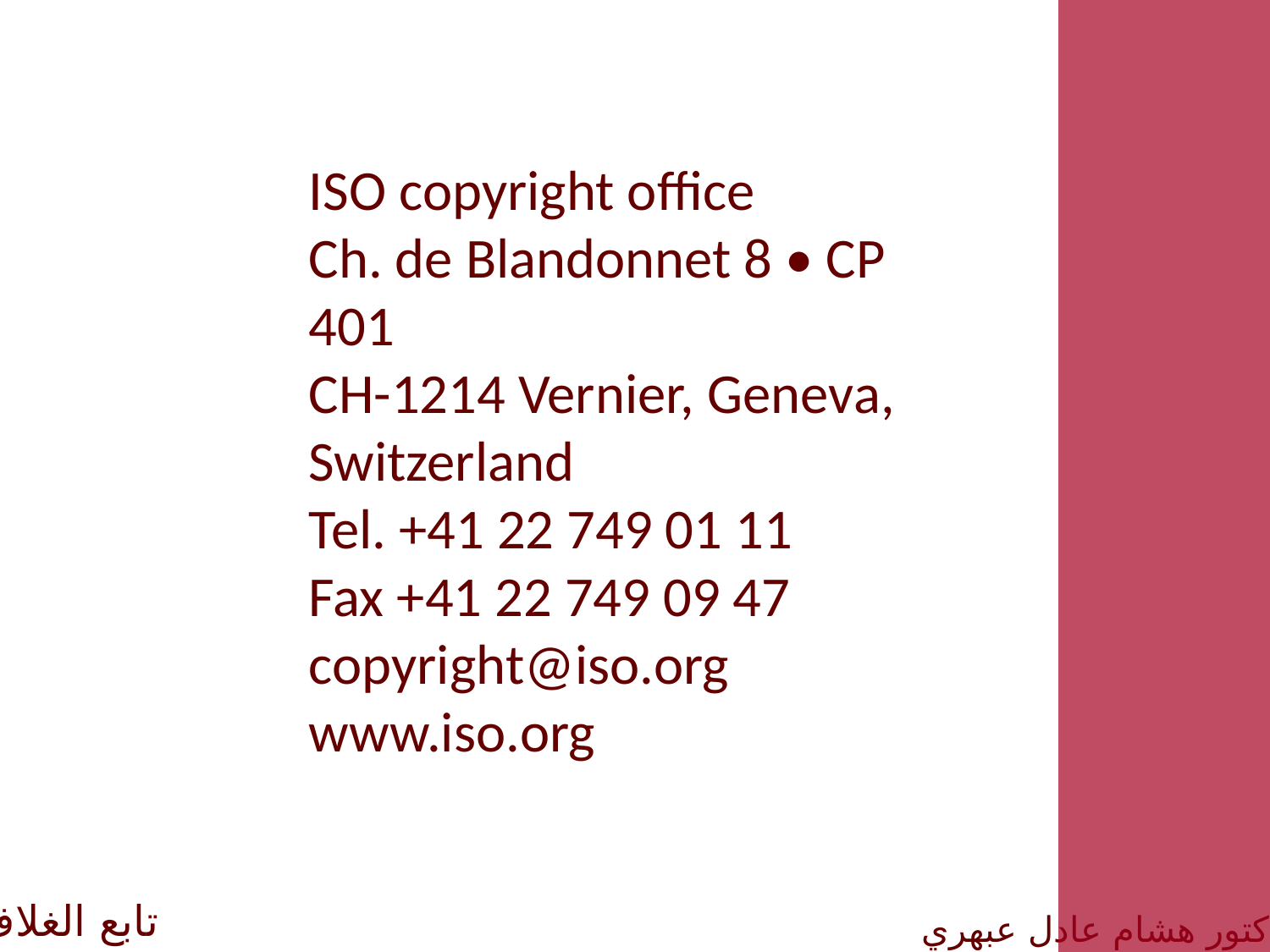

ISO copyright office
Ch. de Blandonnet 8 • CP 401
CH-1214 Vernier, Geneva, Switzerland
Tel. +41 22 749 01 11
Fax +41 22 749 09 47
copyright@iso.org
www.iso.org
 تابع الغلاف
الدكتور هشام عادل عبهري